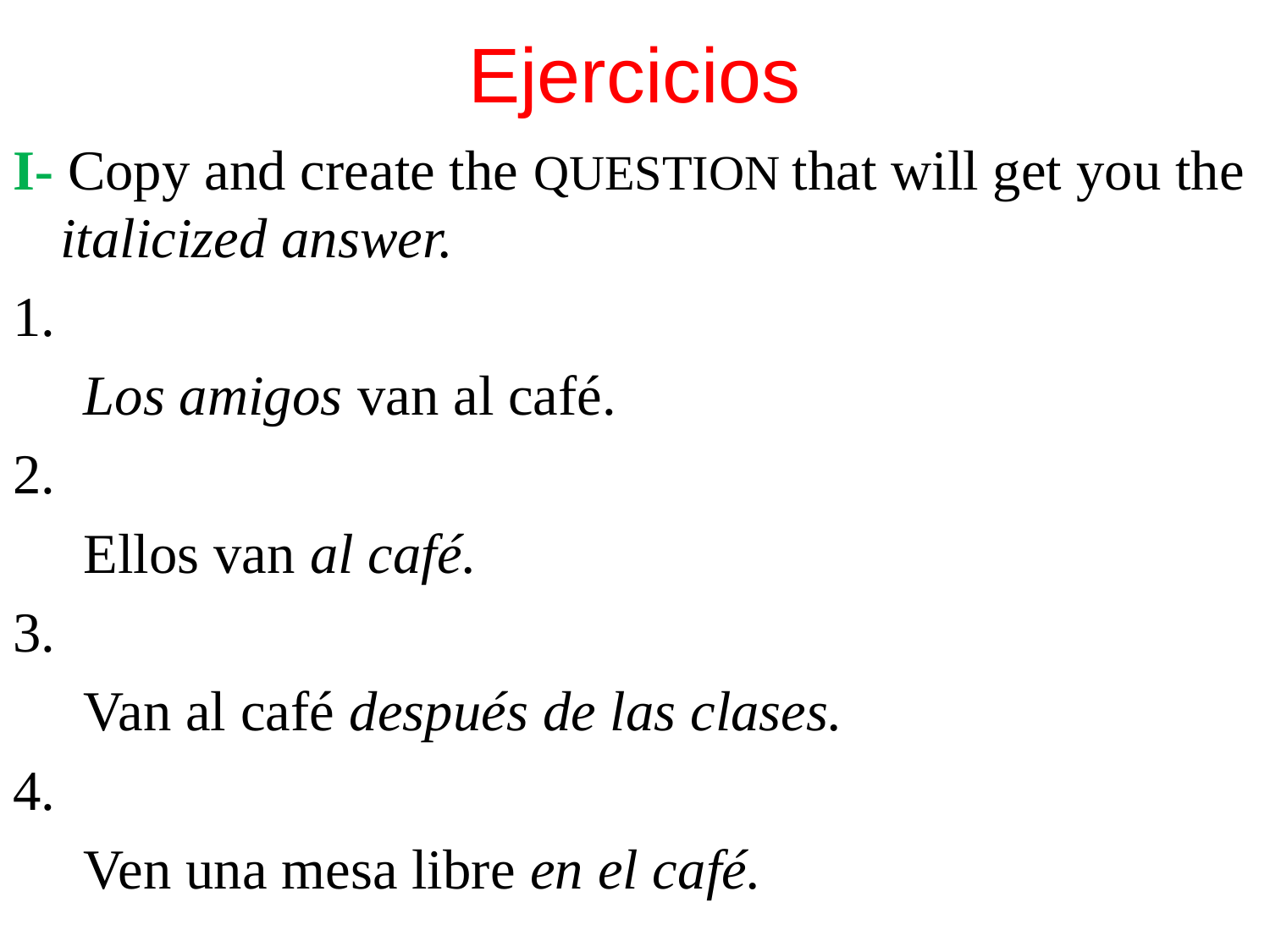

# Ejercicios
I- Copy and create the QUESTION that will get you the italicized answer.
1.
     Los amigos van al café.
2.
     Ellos van al café.
3.
     Van al café después de las clases.
4.
     Ven una mesa libre en el café.